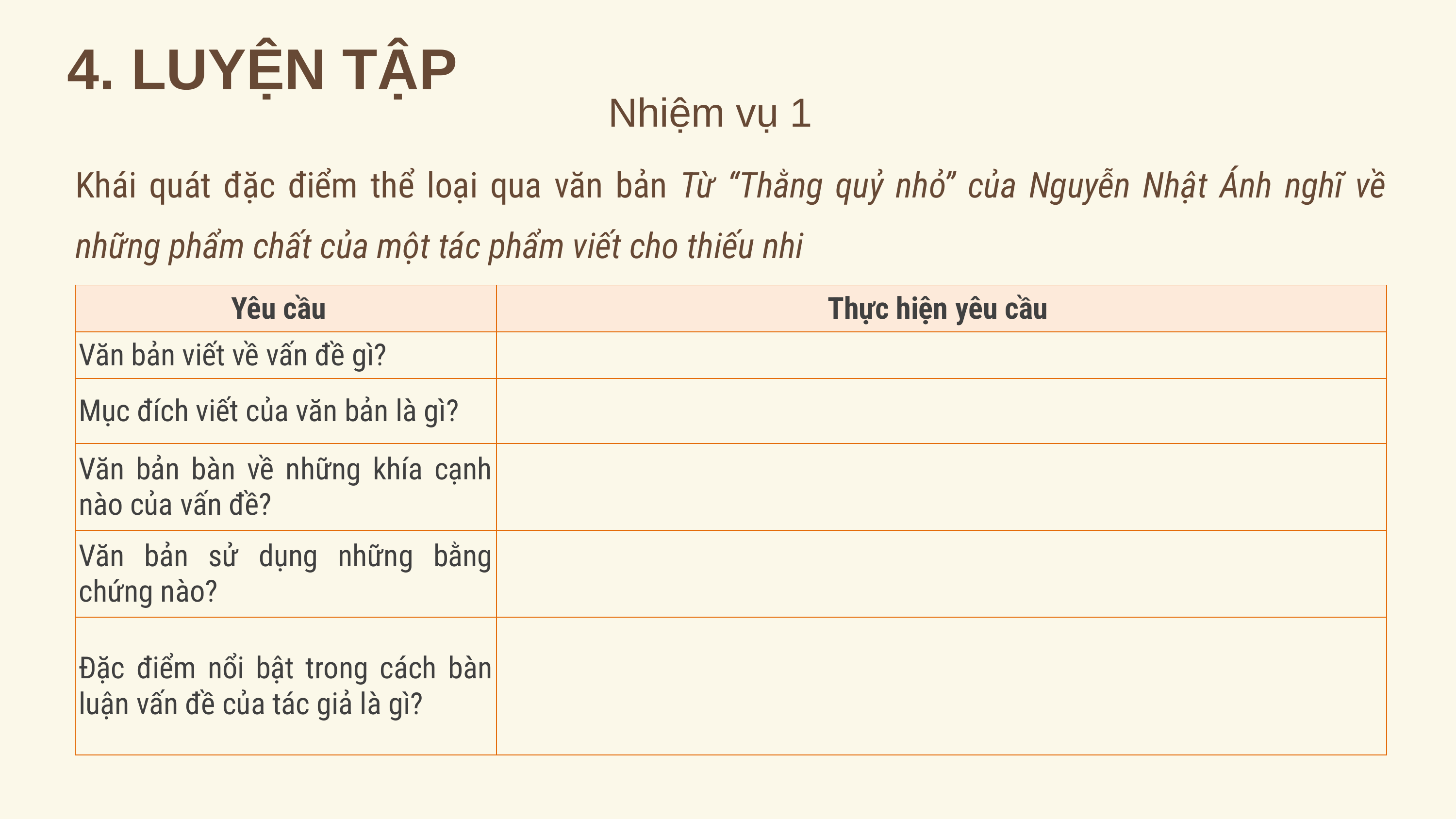

4. LUYỆN TẬP
Nhiệm vụ 1
Khái quát đặc điểm thể loại qua văn bản Từ “Thằng quỷ nhỏ” của Nguyễn Nhật Ánh nghĩ về những phẩm chất của một tác phẩm viết cho thiếu nhi
| Yêu cầu | Thực hiện yêu cầu |
| --- | --- |
| Văn bản viết về vấn đề gì? |  |
| Mục đích viết của văn bản là gì? |  |
| Văn bản bàn về những khía cạnh nào của vấn đề? |  |
| Văn bản sử dụng những bằng chứng nào? |  |
| Đặc điểm nổi bật trong cách bàn luận vấn đề của tác giả là gì? |  |